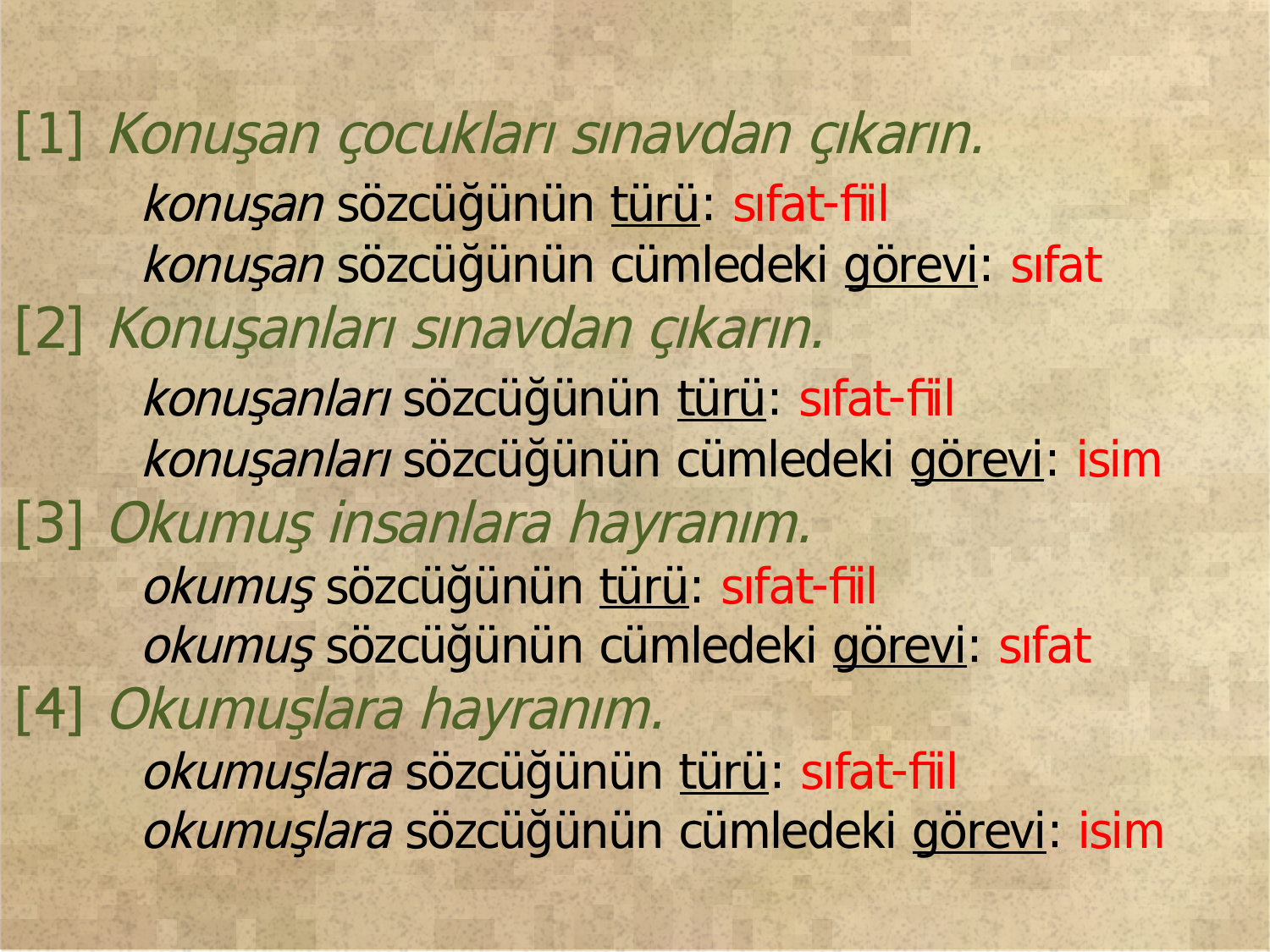

[1] Konuşan çocukları sınavdan çıkarın.
	konuşan sözcüğünün türü: sıfat-fiil
	konuşan sözcüğünün cümledeki görevi: sıfat
[2] Konuşanları sınavdan çıkarın.
	konuşanları sözcüğünün türü: sıfat-fiil
	konuşanları sözcüğünün cümledeki görevi: isim
[3] Okumuş insanlara hayranım.
	okumuş sözcüğünün türü: sıfat-fiil
	okumuş sözcüğünün cümledeki görevi: sıfat
[4] Okumuşlara hayranım.
	okumuşlara sözcüğünün türü: sıfat-fiil
	okumuşlara sözcüğünün cümledeki görevi: isim